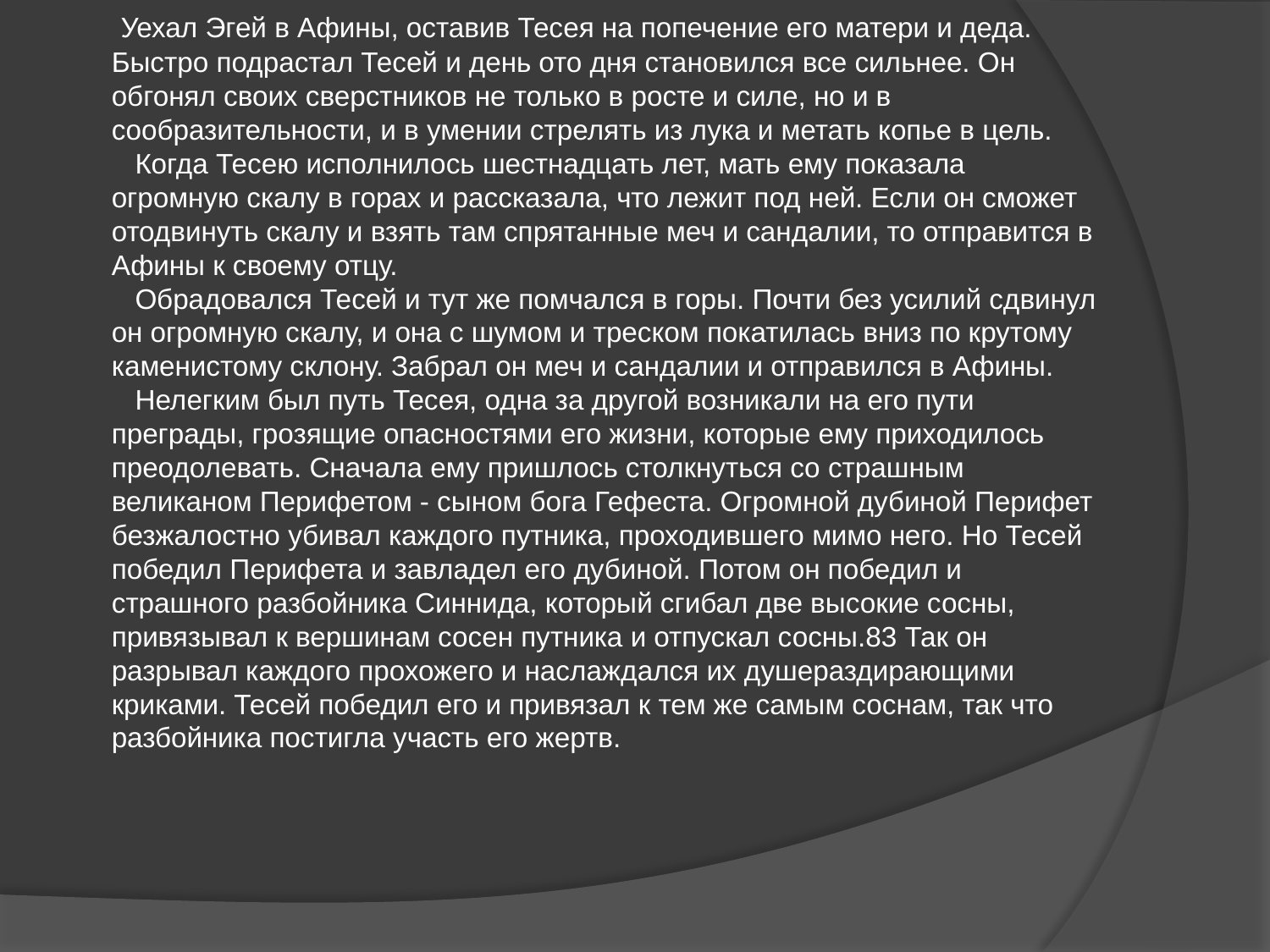

Уехал Эгей в Афины, оставив Тесея на попечение его матери и деда. Быстро подрастал Тесей и день ото дня становился все сильнее. Он обгонял своих сверстников не только в росте и силе, но и в сообразительности, и в умении стрелять из лука и метать копье в цель.
   Когда Тесею исполнилось шестнадцать лет, мать ему показала огромную скалу в горах и рассказала, что лежит под ней. Если он сможет отодвинуть скалу и взять там спрятанные меч и сандалии, то отправится в Афины к своему отцу.
   Обрадовался Тесей и тут же помчался в горы. Почти без усилий сдвинул он огромную скалу, и она с шумом и треском покатилась вниз по крутому каменистому склону. Забрал он меч и сандалии и отправился в Афины.
   Нелегким был путь Тесея, одна за другой возникали на его пути преграды, грозящие опасностями его жизни, которые ему приходилось преодолевать. Сначала ему пришлось столкнуться со страшным великаном Перифетом - сыном бога Гефеста. Огромной дубиной Перифет безжалостно убивал каждого путника, проходившего мимо него. Но Тесей победил Перифета и завладел его дубиной. Потом он победил и страшного разбойника Синнида, который сгибал две высокие сосны, привязывал к вершинам сосен путника и отпускал сосны.83 Так он разрывал каждого прохожего и наслаждался их душераздирающими криками. Тесей победил его и привязал к тем же самым соснам, так что разбойника постигла участь его жертв.